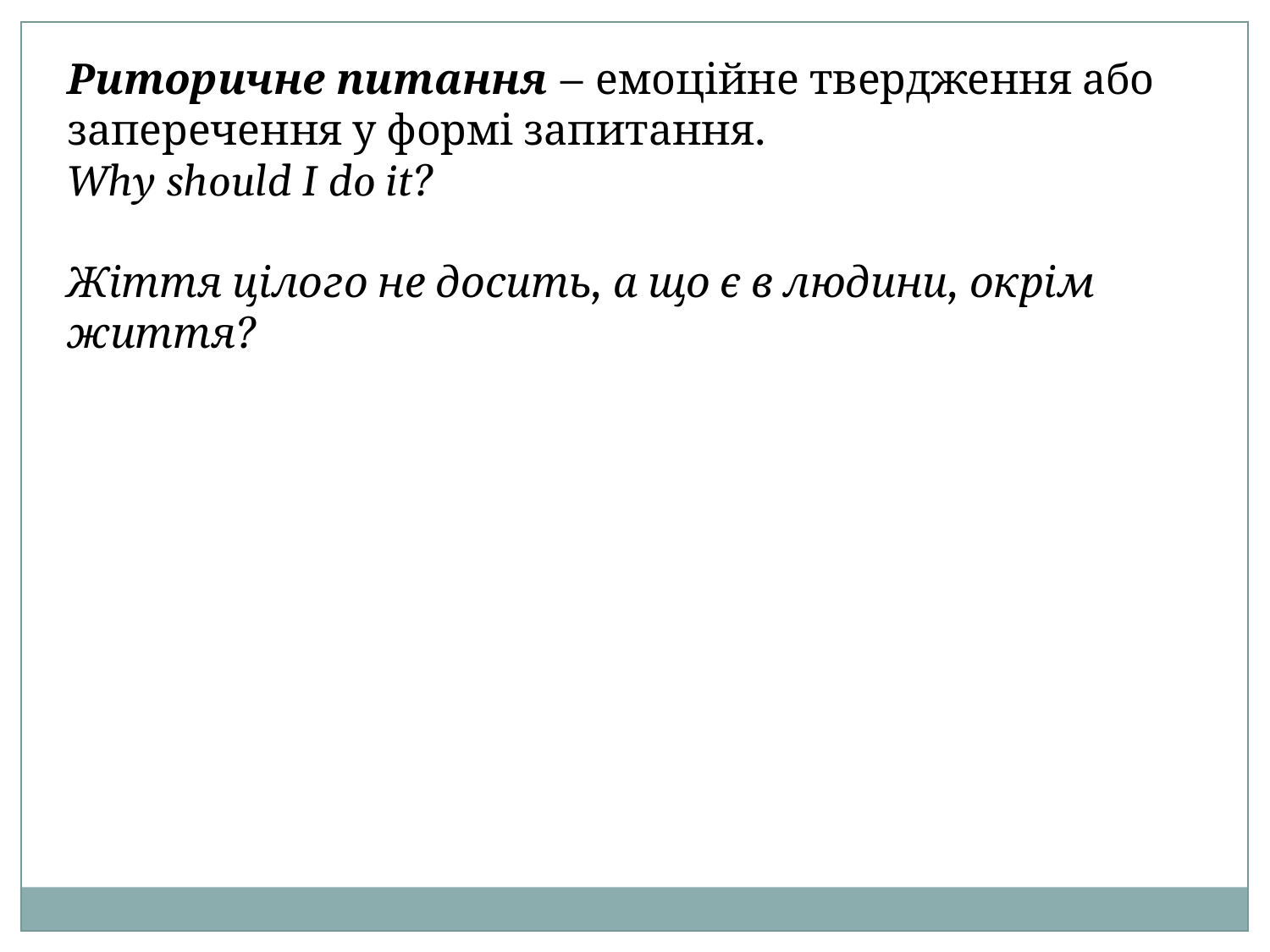

Риторичне питання – емоційне твердження або заперечення у формі запитання.
Why should I do it?

Жіття цілого не досить, а що є в людини, окрім життя?